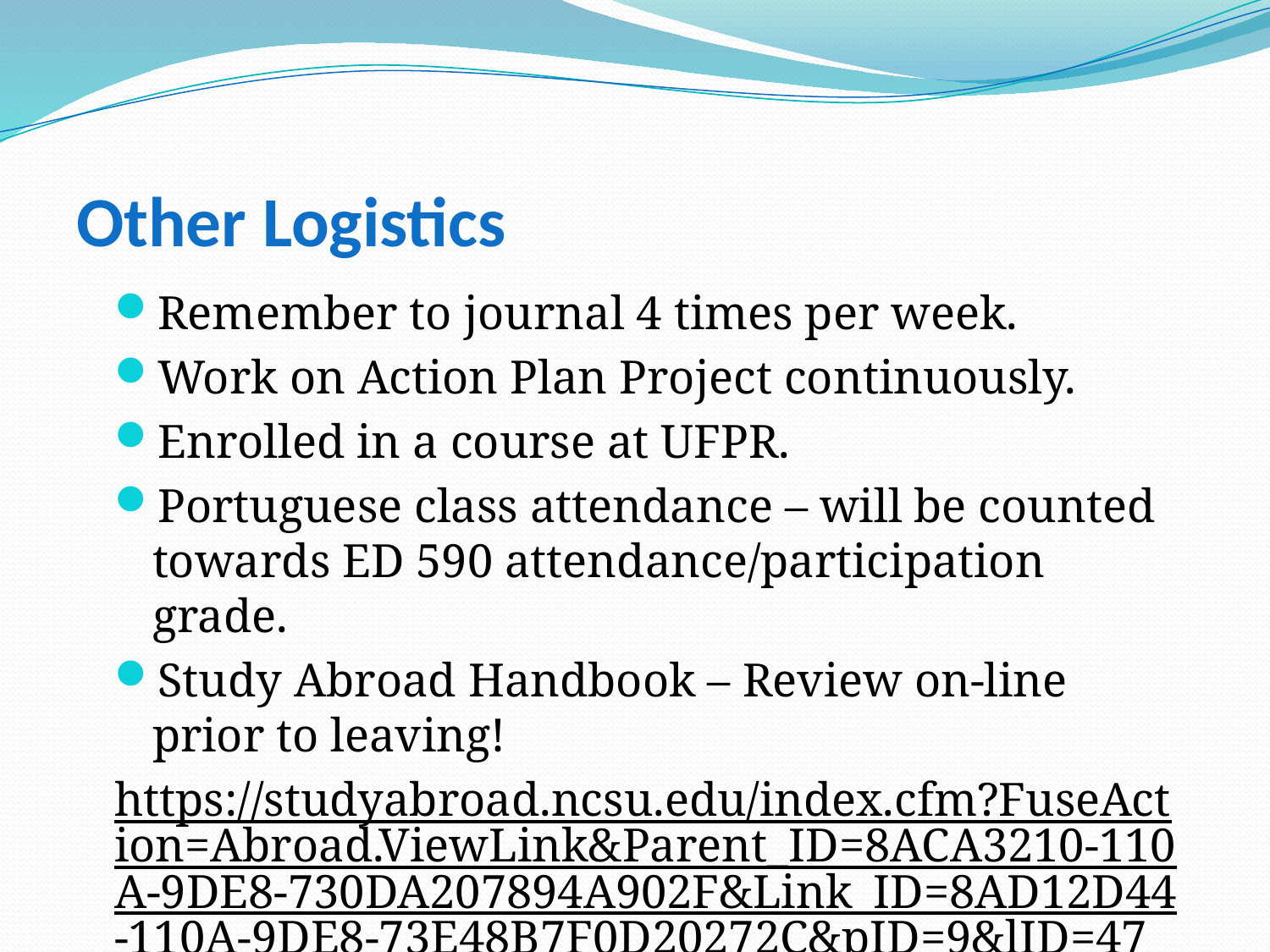

# Other Logistics
Remember to journal 4 times per week.
Work on Action Plan Project continuously.
Enrolled in a course at UFPR.
Portuguese class attendance – will be counted towards ED 590 attendance/participation grade.
Study Abroad Handbook – Review on-line prior to leaving!
https://studyabroad.ncsu.edu/index.cfm?FuseAction=Abroad.ViewLink&Parent_ID=8ACA3210-110A-9DE8-730DA207894A902F&Link_ID=8AD12D44-110A-9DE8-73E48B7F0D20272C&pID=9&lID=47